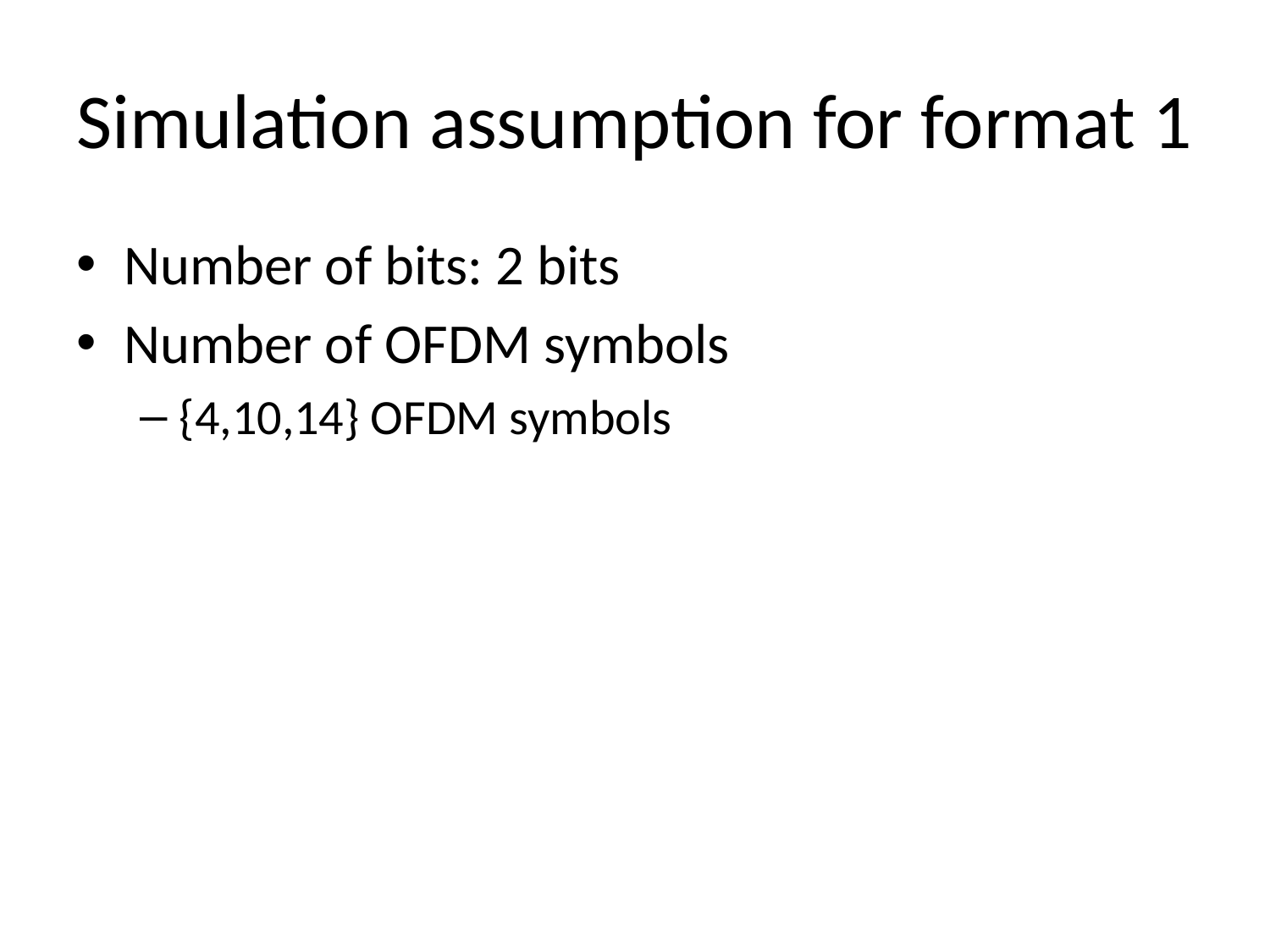

# Simulation assumption for format 1
Number of bits: 2 bits
Number of OFDM symbols
{4,10,14} OFDM symbols